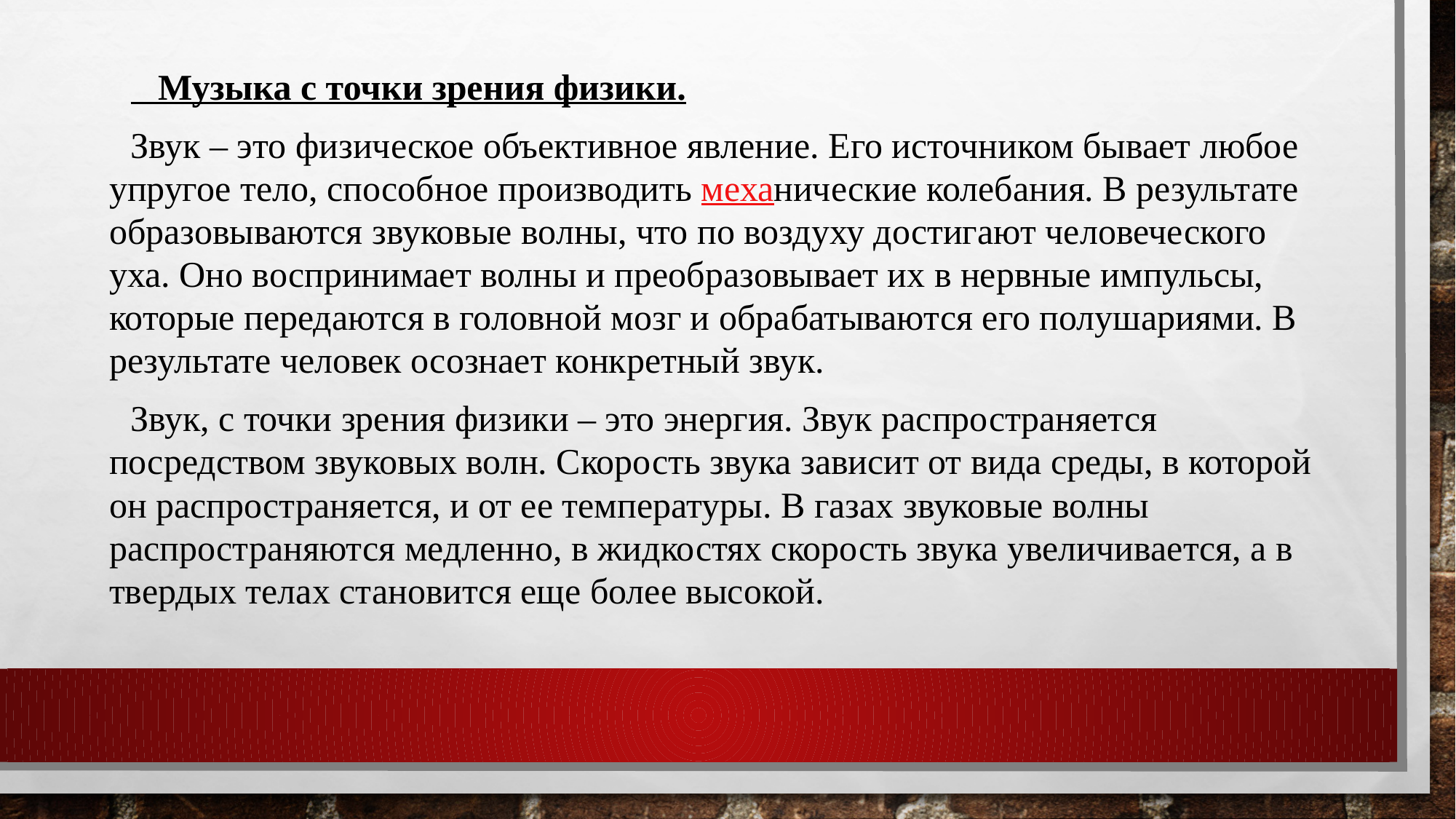

| Музыка с точки зрения физики. Звук – это физическое объективное явление. Его источником бывает любое упругое тело, способное производить механические колебания. В результате образовываются звуковые волны, что по воздуху достигают человеческого уха. Оно воспринимает волны и преобразовывает их в нервные импульсы, которые передаются в головной мозг и обрабатываются его полушариями. В результате человек осознает конкретный звук. Звук, с точки зрения физики – это энергия. Звук распространяется посредством звуковых волн. Скорость звука зависит от вида среды, в которой он распространяется, и от ее температуры. В газах звуковые волны распространяются медленно, в жидкостях скорость звука увеличивается, а в твердых телах становится еще более высокой. |
| --- |
#